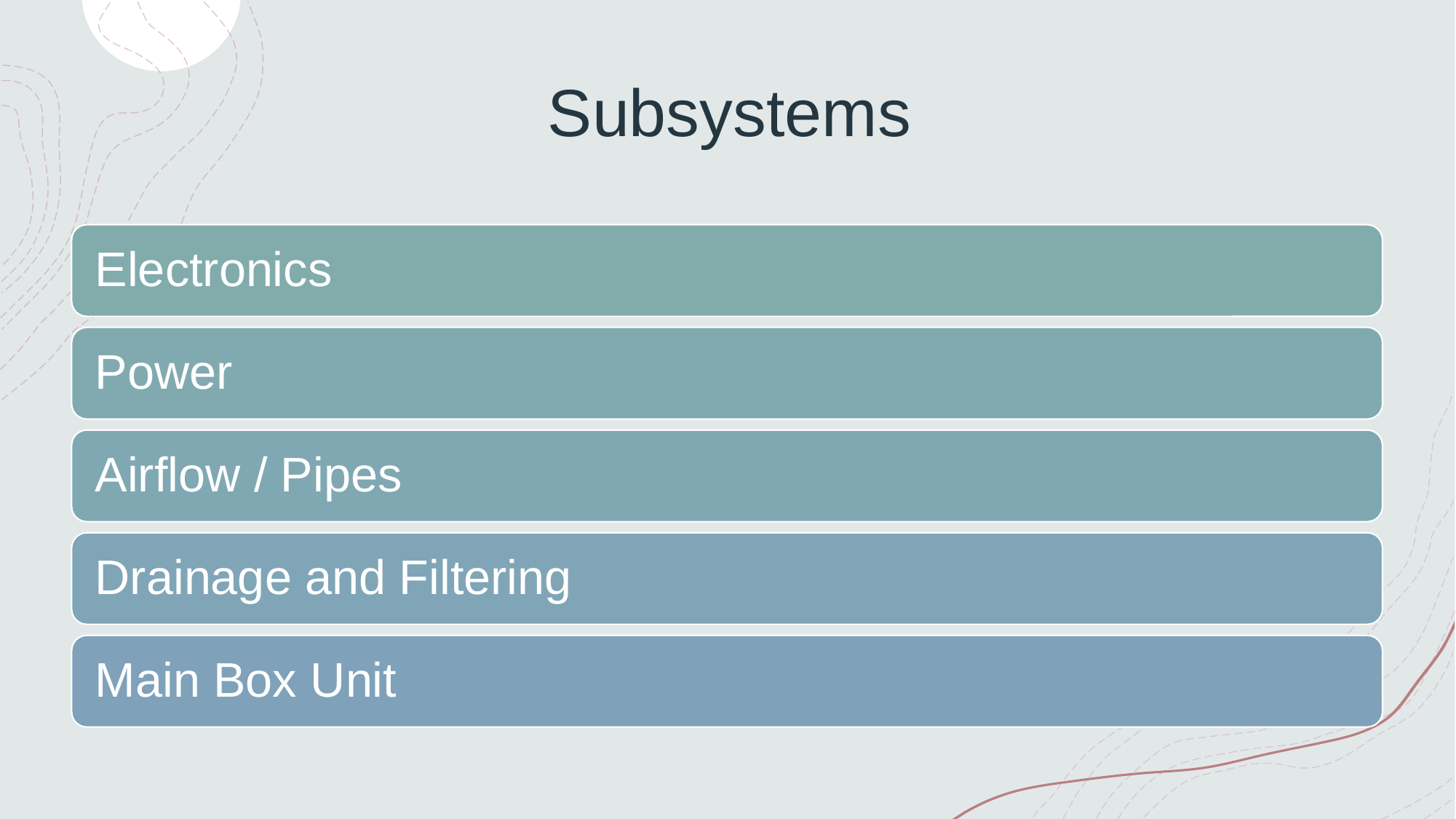

# Subsystems
Electronics
Power
Airflow / Pipes
Drainage and Filtering
Main Box Unit